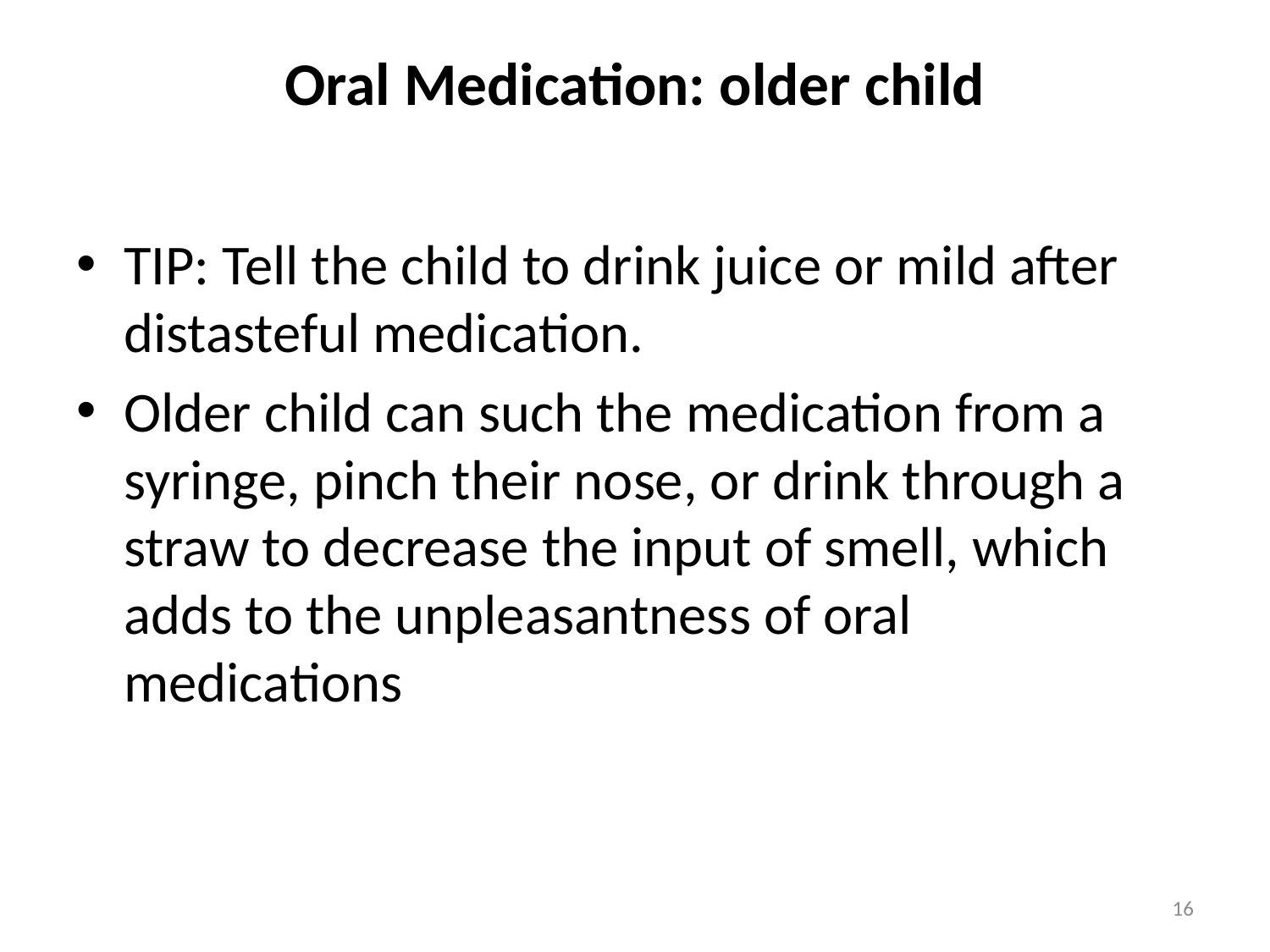

# Oral Medication: older child
TIP: Tell the child to drink juice or mild after distasteful medication.
Older child can such the medication from a syringe, pinch their nose, or drink through a straw to decrease the input of smell, which adds to the unpleasantness of oral medications
16